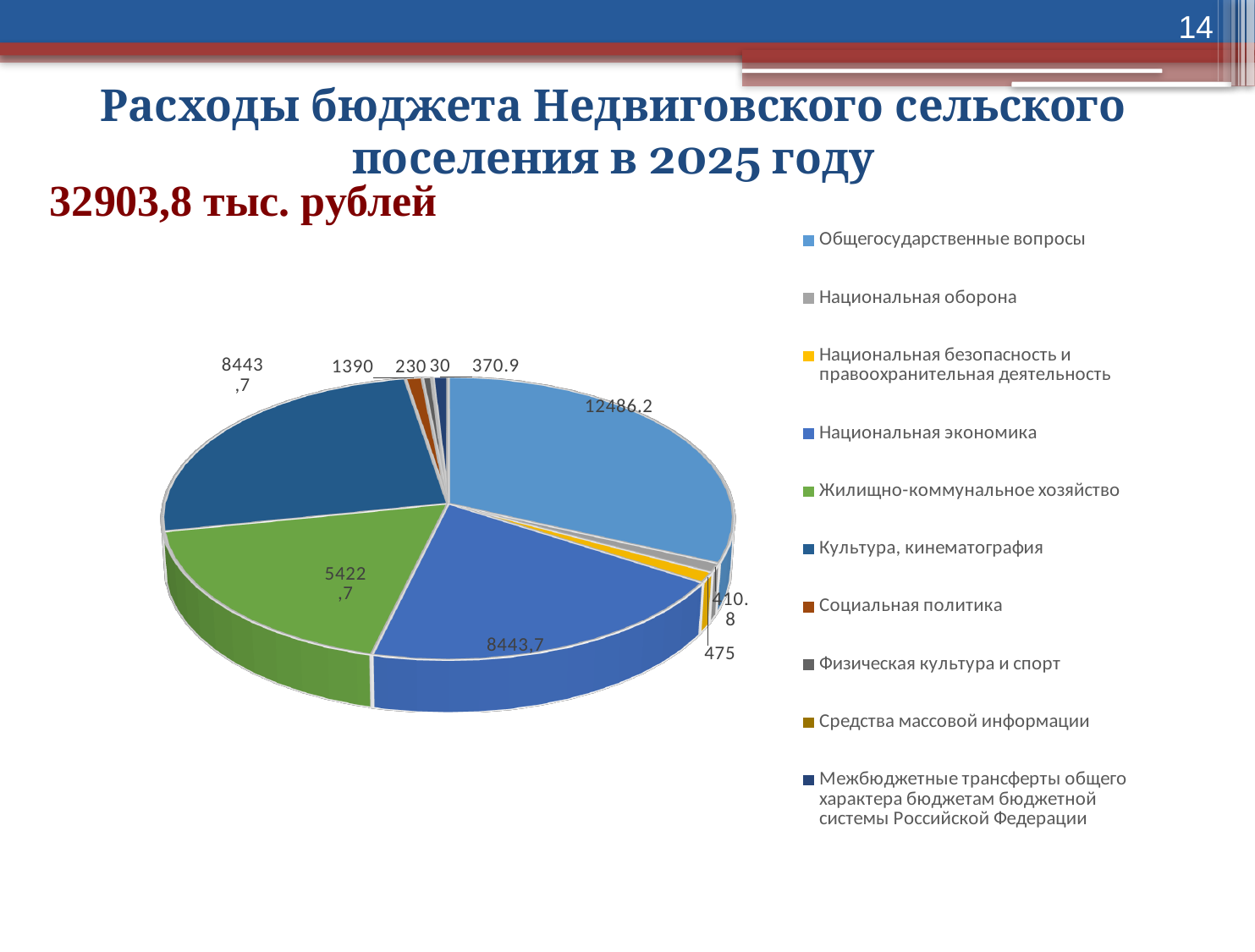

14
# Расходы бюджета Недвиговского сельского поселения в 2025 году
32903,8 тыс. рублей

[unsupported chart]